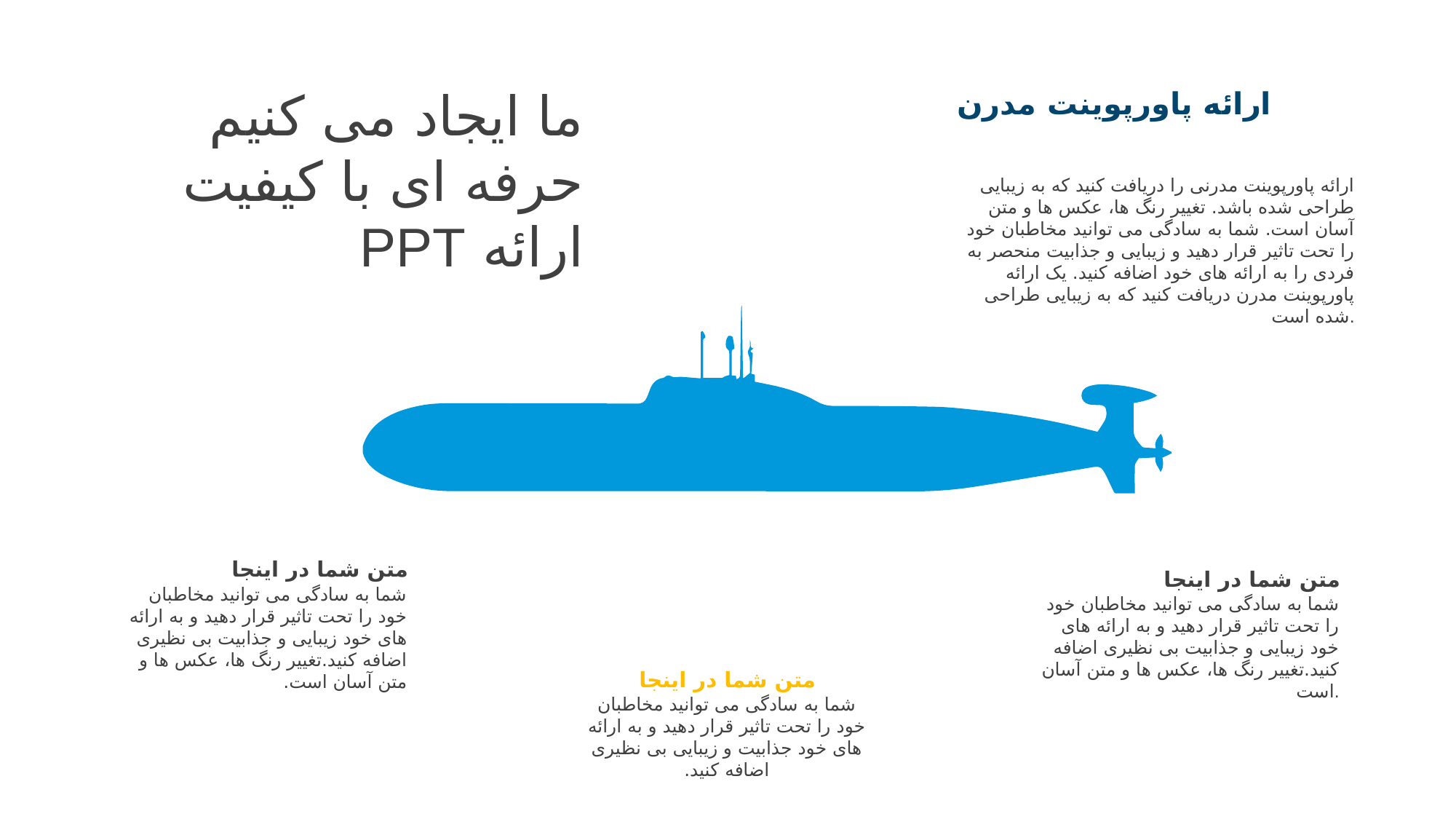

ارائه پاورپوینت مدرن
ما ایجاد می کنیم حرفه ای با کیفیت ارائه PPT
ارائه پاورپوینت مدرنی را دریافت کنید که به زیبایی طراحی شده باشد. تغییر رنگ ها، عکس ها و متن آسان است. شما به سادگی می توانید مخاطبان خود را تحت تاثیر قرار دهید و زیبایی و جذابیت منحصر به فردی را به ارائه های خود اضافه کنید. یک ارائه پاورپوینت مدرن دریافت کنید که به زیبایی طراحی شده است.

متن شما در اینجا
شما به سادگی می توانید مخاطبان خود را تحت تاثیر قرار دهید و به ارائه های خود زیبایی و جذابیت بی نظیری اضافه کنید.تغییر رنگ ها، عکس ها و متن آسان است.
متن شما در اینجا
شما به سادگی می توانید مخاطبان خود را تحت تاثیر قرار دهید و به ارائه های خود زیبایی و جذابیت بی نظیری اضافه کنید.تغییر رنگ ها، عکس ها و متن آسان است.
متن شما در اینجا
شما به سادگی می توانید مخاطبان خود را تحت تاثیر قرار دهید و به ارائه های خود جذابیت و زیبایی بی نظیری اضافه کنید.